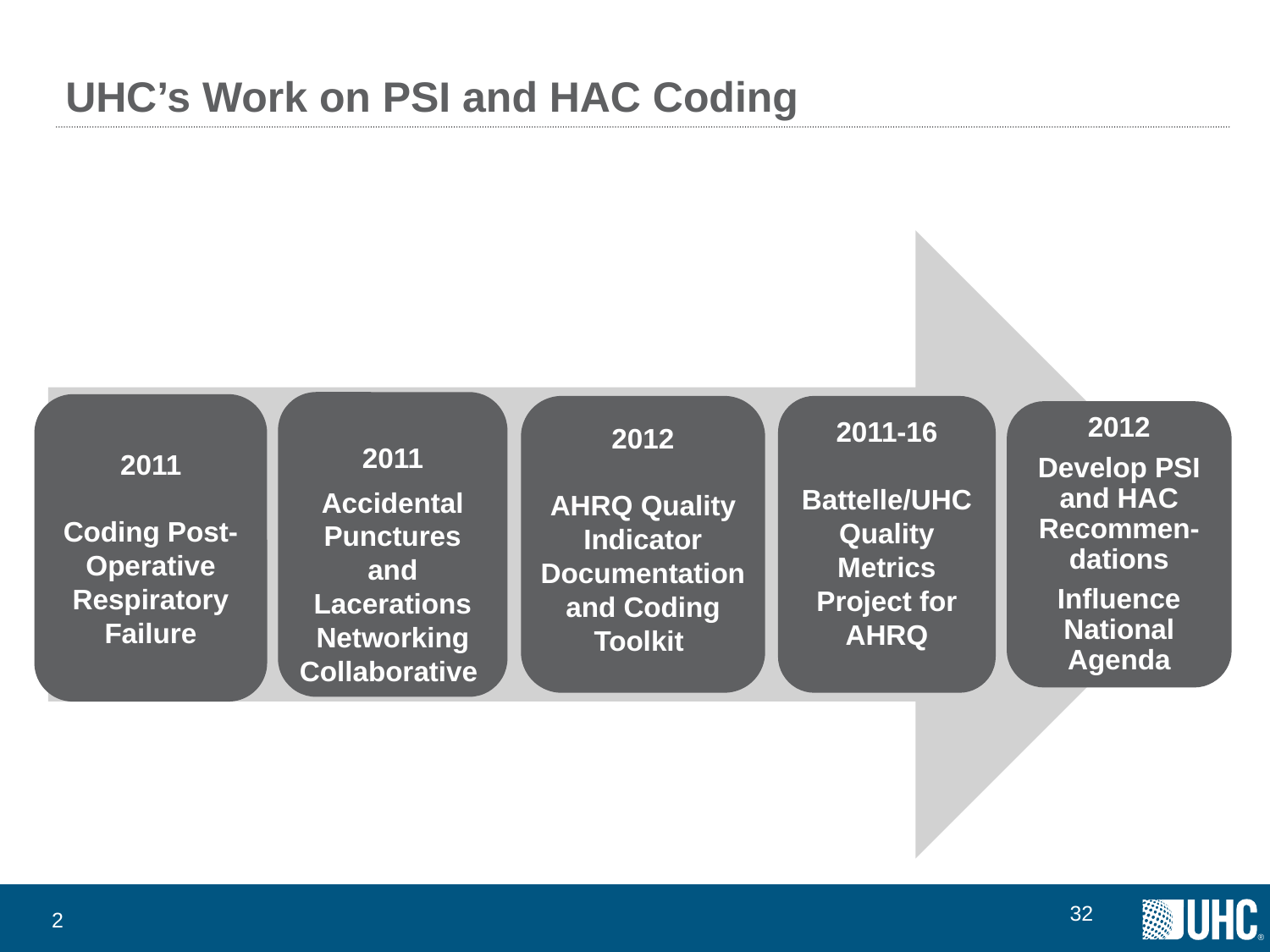

# UHC’s Work on PSI and HAC Coding
2011
Coding Post-Operative Respiratory Failure

2011
Accidental Punctures and Lacerations Networking Collaborative

2012

AHRQ Quality Indicator Documentation and Coding Toolkit

2011-16

Battelle/UHC Quality Metrics Project for AHRQ

2012
Develop PSI and HAC Recommen-dations
Influence National Agenda
32
2